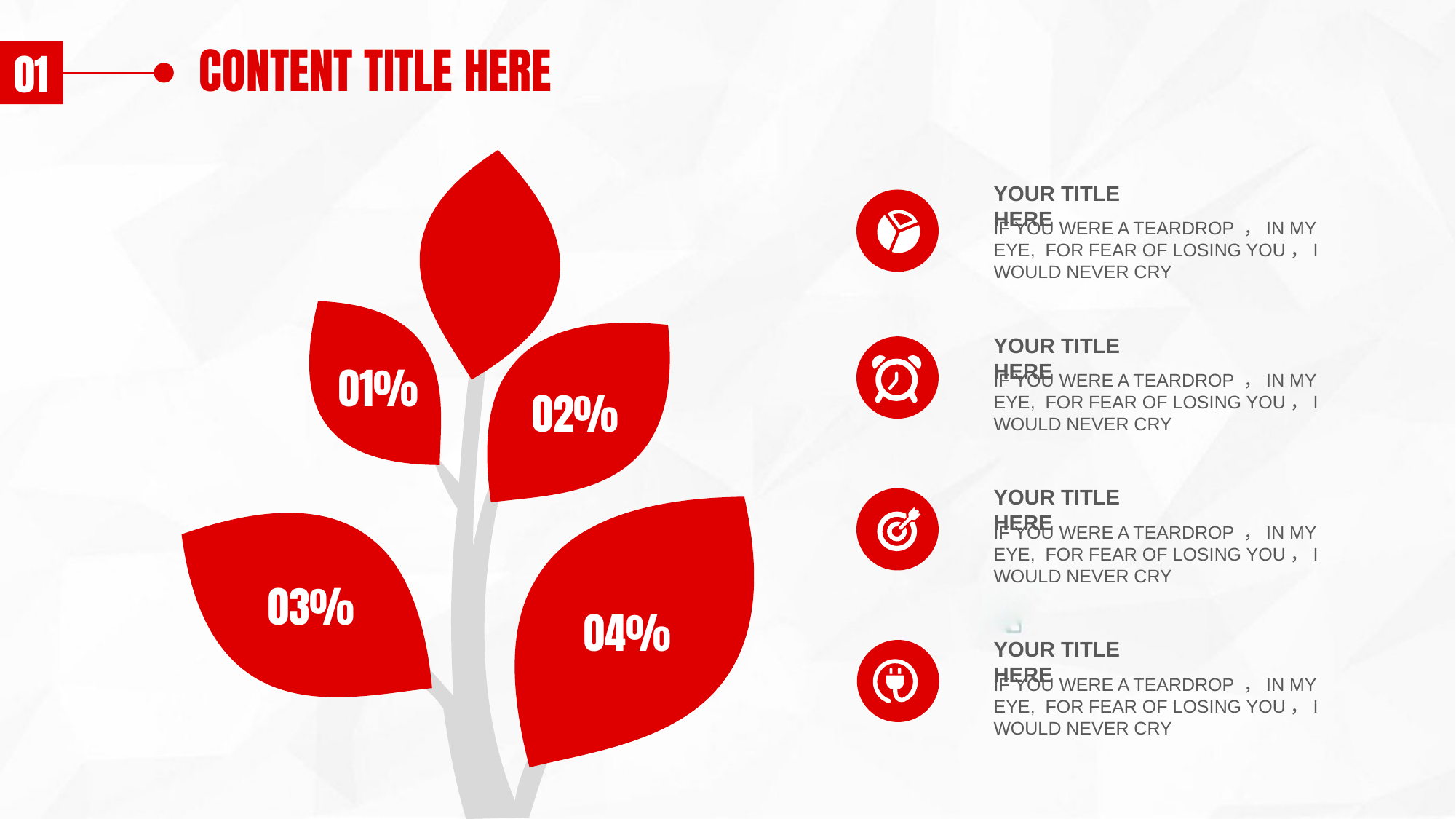

CONTENT TITLE HERE

01

YOUR TITLE HERE
IF YOU WERE A TEARDROP ，IN MY EYE,  FOR FEAR OF LOSING YOU，I  WOULD NEVER CRY

YOUR TITLE HERE
IF YOU WERE A TEARDROP ，IN MY EYE,  FOR FEAR OF LOSING YOU，I  WOULD NEVER CRY

01%
02%
YOUR TITLE HERE
IF YOU WERE A TEARDROP ，IN MY EYE,  FOR FEAR OF LOSING YOU，I  WOULD NEVER CRY

03%
04%
YOUR TITLE HERE
IF YOU WERE A TEARDROP ，IN MY EYE,  FOR FEAR OF LOSING YOU，I  WOULD NEVER CRY